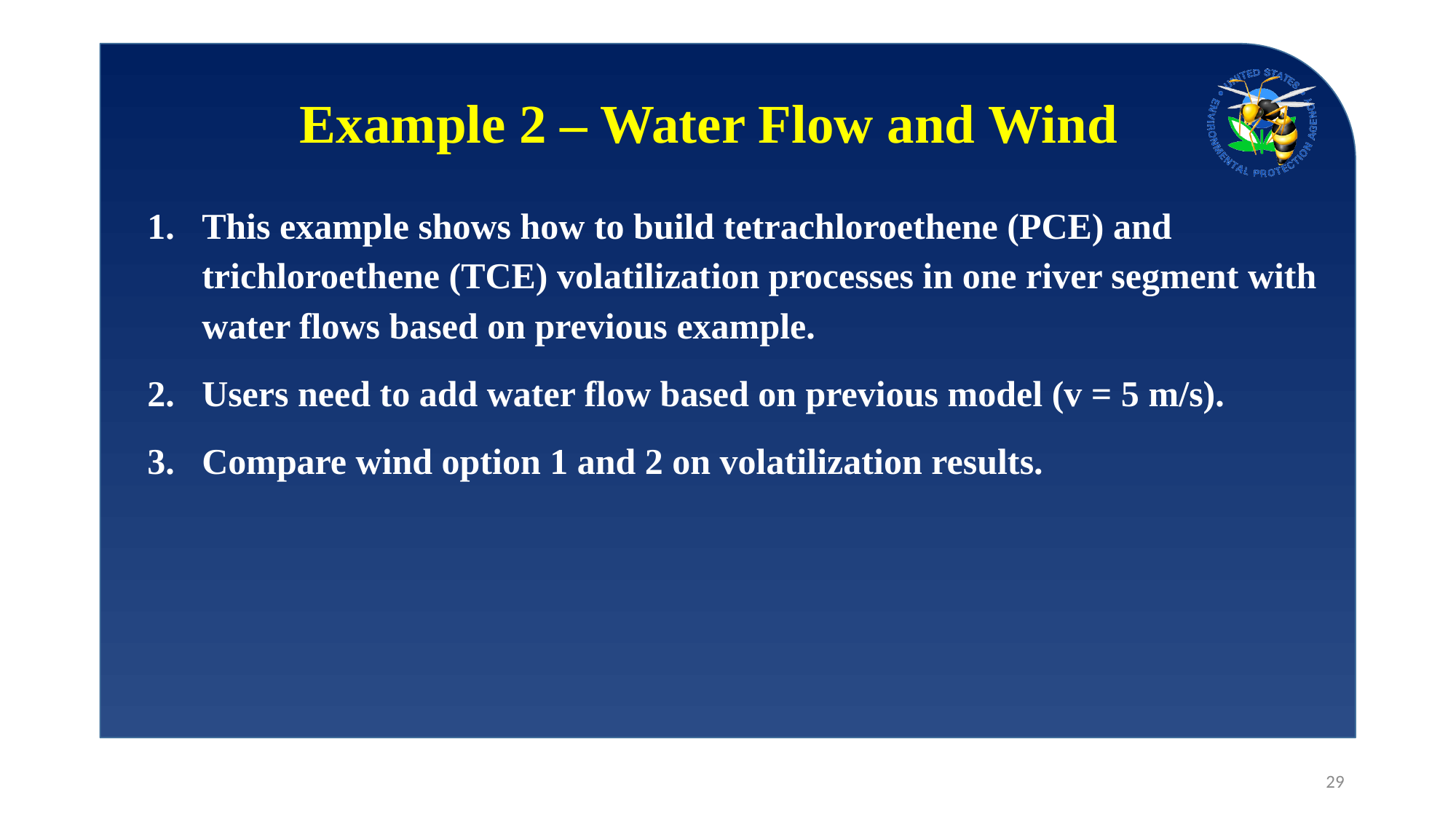

# Example 2 – Water Flow and Wind
This example shows how to build tetrachloroethene (PCE) and trichloroethene (TCE) volatilization processes in one river segment with water flows based on previous example.
Users need to add water flow based on previous model (v = 5 m/s).
Compare wind option 1 and 2 on volatilization results.

29